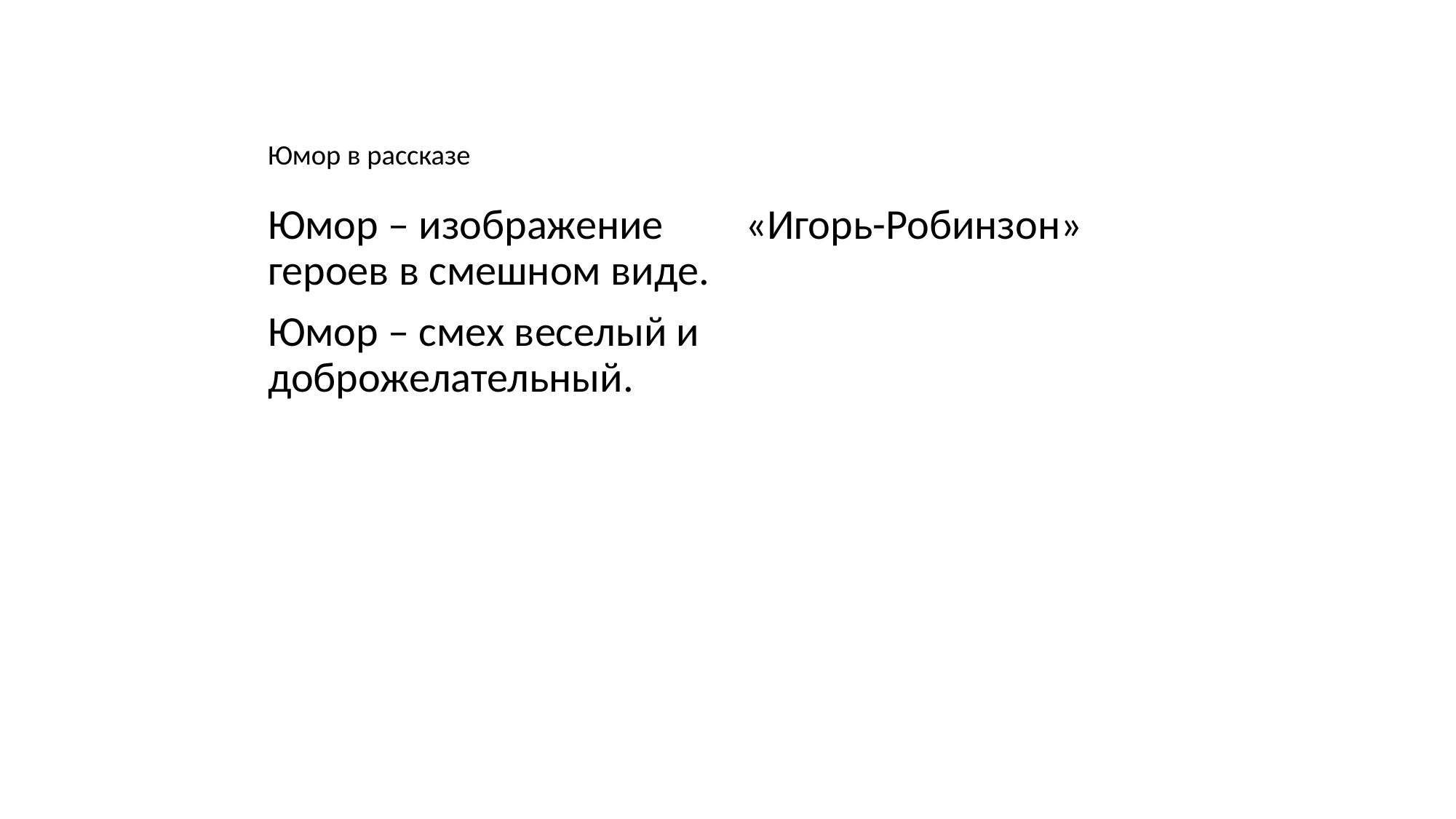

# Юмор в рассказе
Юмор – изображение героев в смешном виде.
Юмор – смех веселый и доброжелательный.
«Игорь-Робинзон»